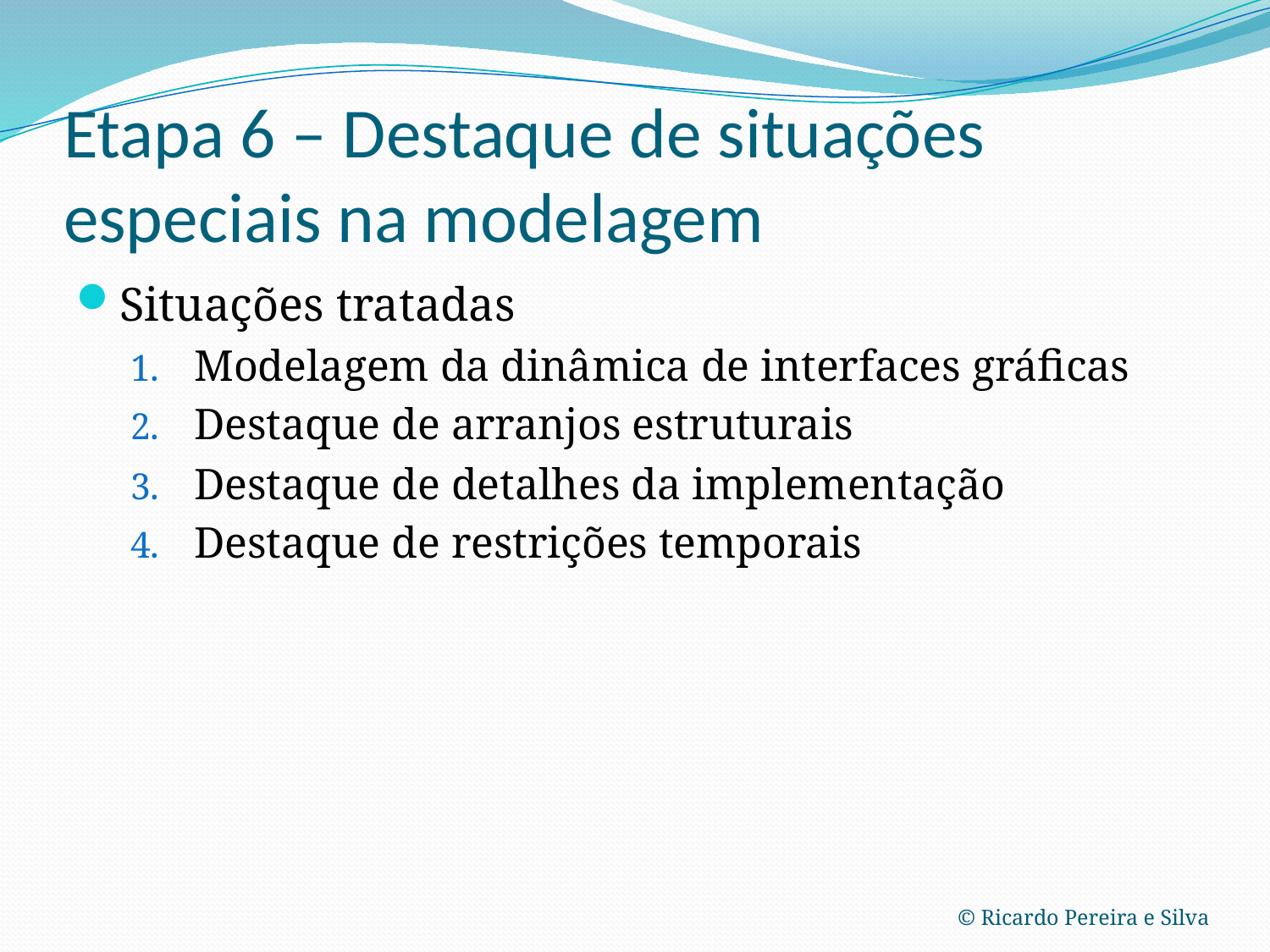

# Etapa 6 – Destaque de situações especiais na modelagem
Situações tratadas
Modelagem da dinâmica de interfaces gráficas
Destaque de arranjos estruturais
Destaque de detalhes da implementação
Destaque de restrições temporais
© Ricardo Pereira e Silva